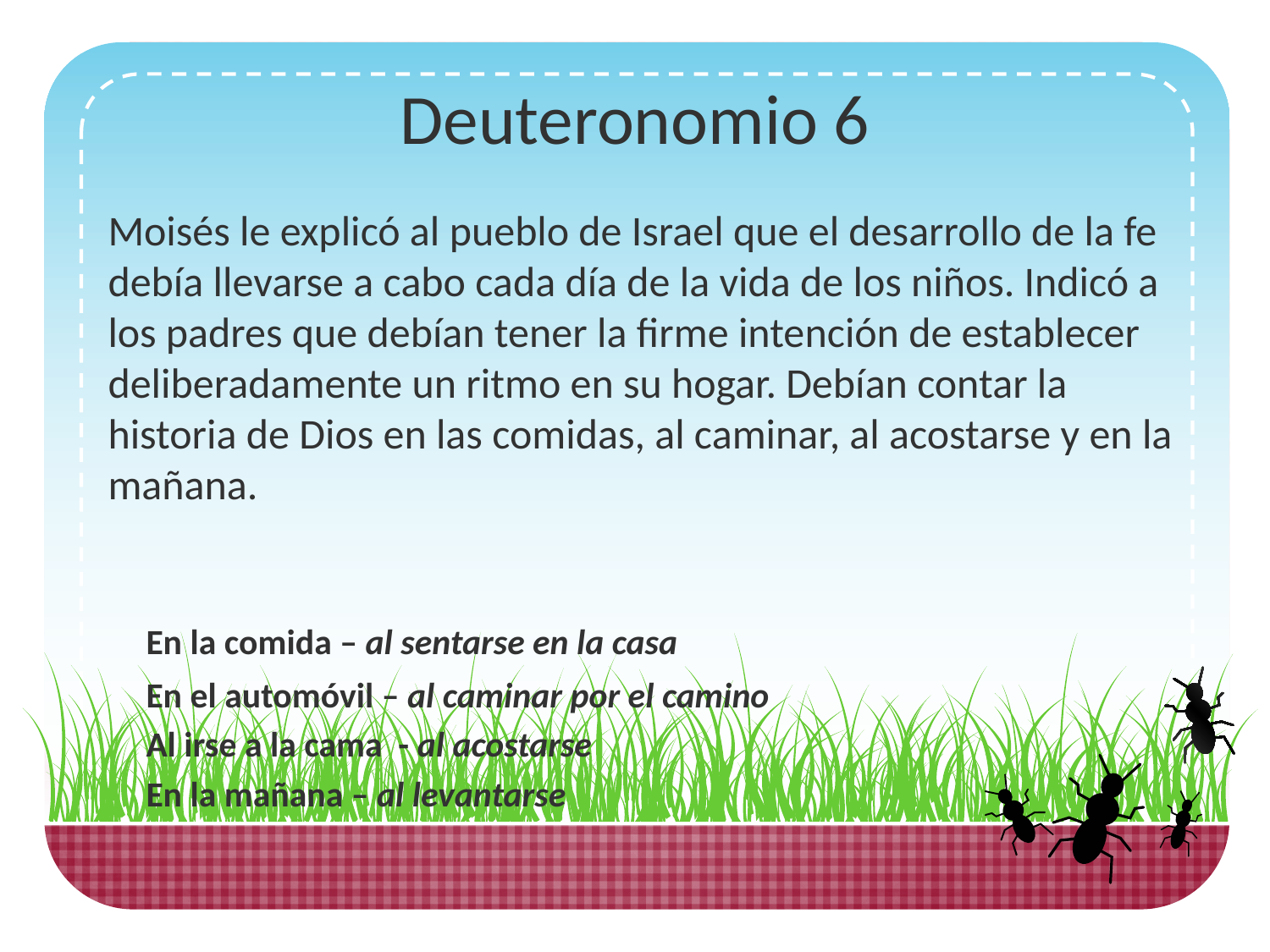

# Deuteronomio 6

Moisés le explicó al pueblo de Israel que el desarrollo de la fe debía llevarse a cabo cada día de la vida de los niños. Indicó a los padres que debían tener la firme intención de establecer deliberadamente un ritmo en su hogar. Debían contar la historia de Dios en las comidas, al caminar, al acostarse y en la mañana.

   En la comida – al sentarse en la casa
En el automóvil – al caminar por el camino
Al irse a la cama  - al acostarse
En la mañana – al levantarse